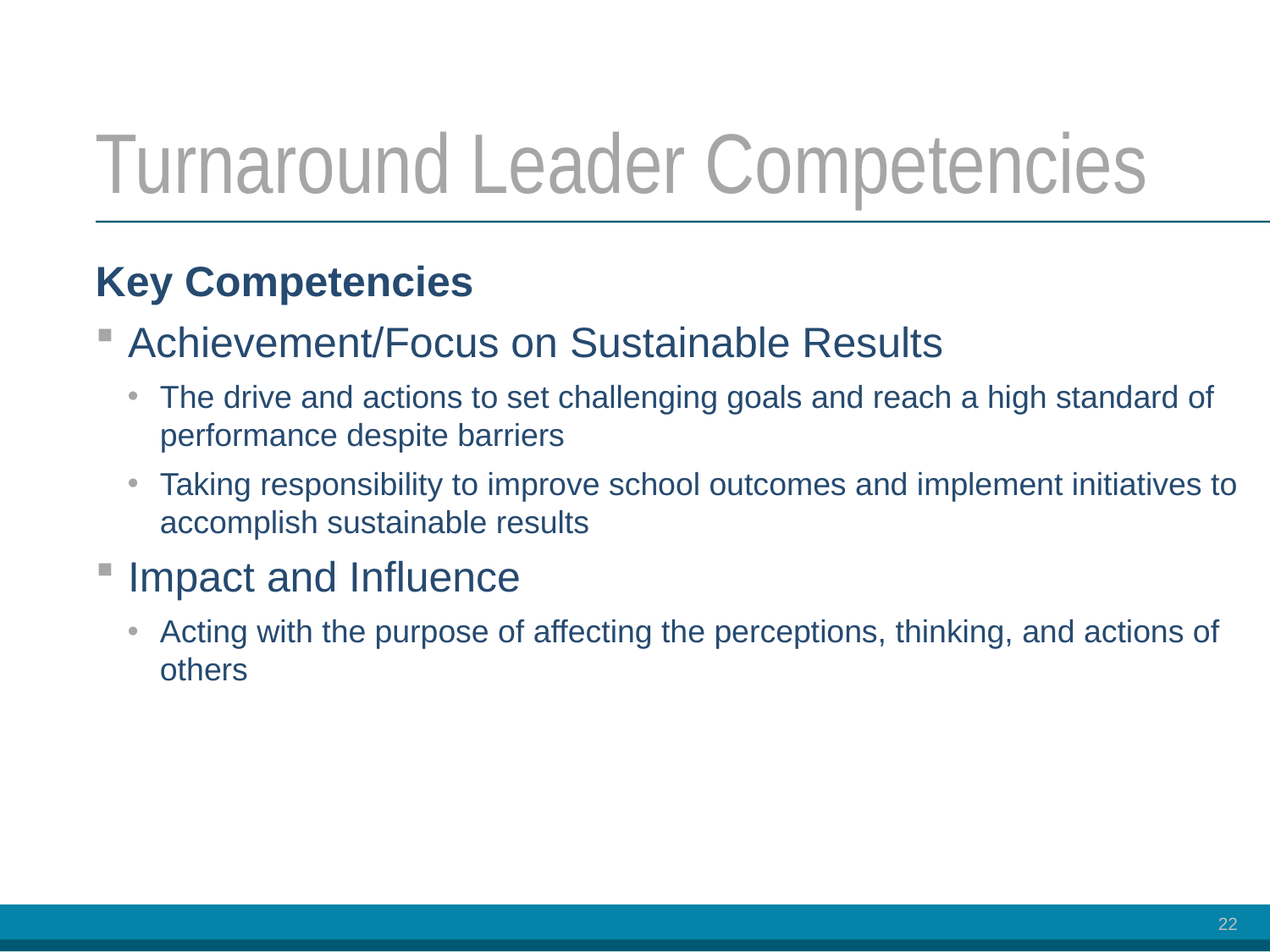

# Turnaround Leader Competencies
Key Competencies
Achievement/Focus on Sustainable Results
The drive and actions to set challenging goals and reach a high standard of performance despite barriers
Taking responsibility to improve school outcomes and implement initiatives to accomplish sustainable results
Impact and Influence
Acting with the purpose of affecting the perceptions, thinking, and actions of others

22